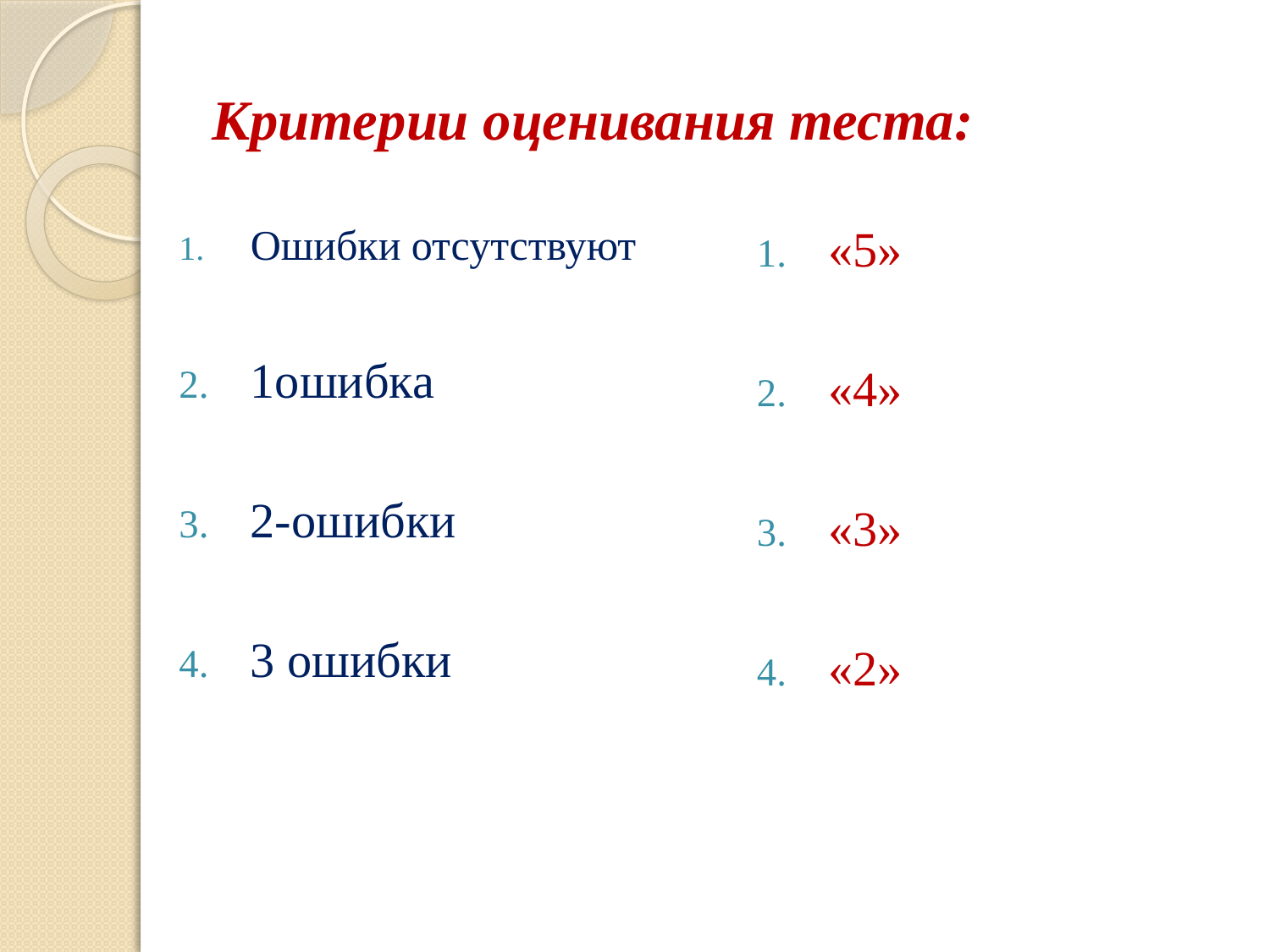

# Критерии оценивания теста:
Ошибки отсутствуют

1ошибка

2-ошибки

3 ошибки

«5»

«4»

«3»

«2»